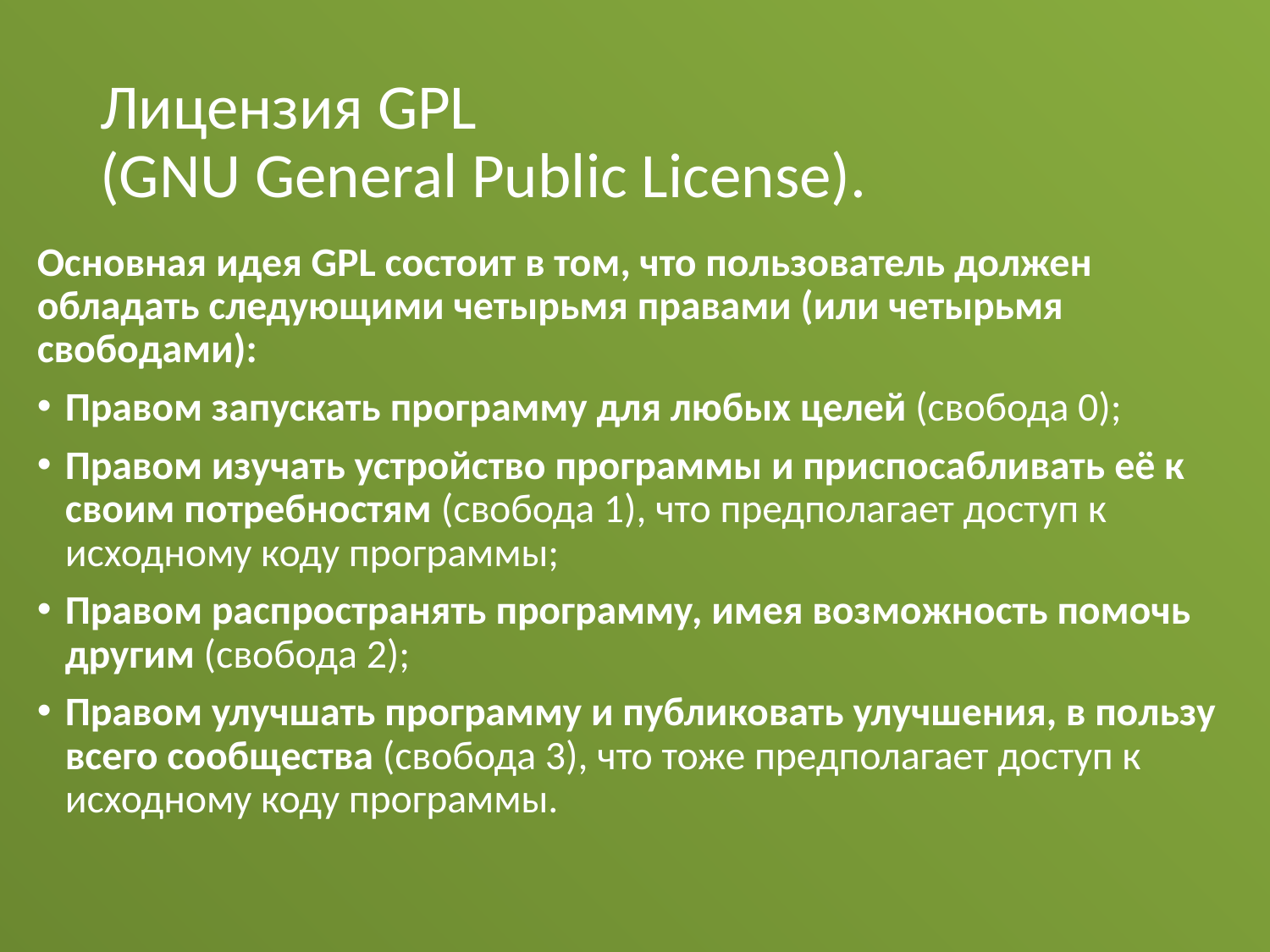

# Лицензия GPL (GNU General Public License).
Основная идея GPL состоит в том, что пользователь должен обладать следующими четырьмя правами (или четырьмя свободами):
Правом запускать программу для любых целей (свобода 0);
Правом изучать устройство программы и приспосабливать её к своим потребностям (свобода 1), что предполагает доступ к исходному коду программы;
Правом распространять программу, имея возможность помочь другим (свобода 2);
Правом улучшать программу и публиковать улучшения, в пользу всего сообщества (свобода 3), что тоже предполагает доступ к исходному коду программы.